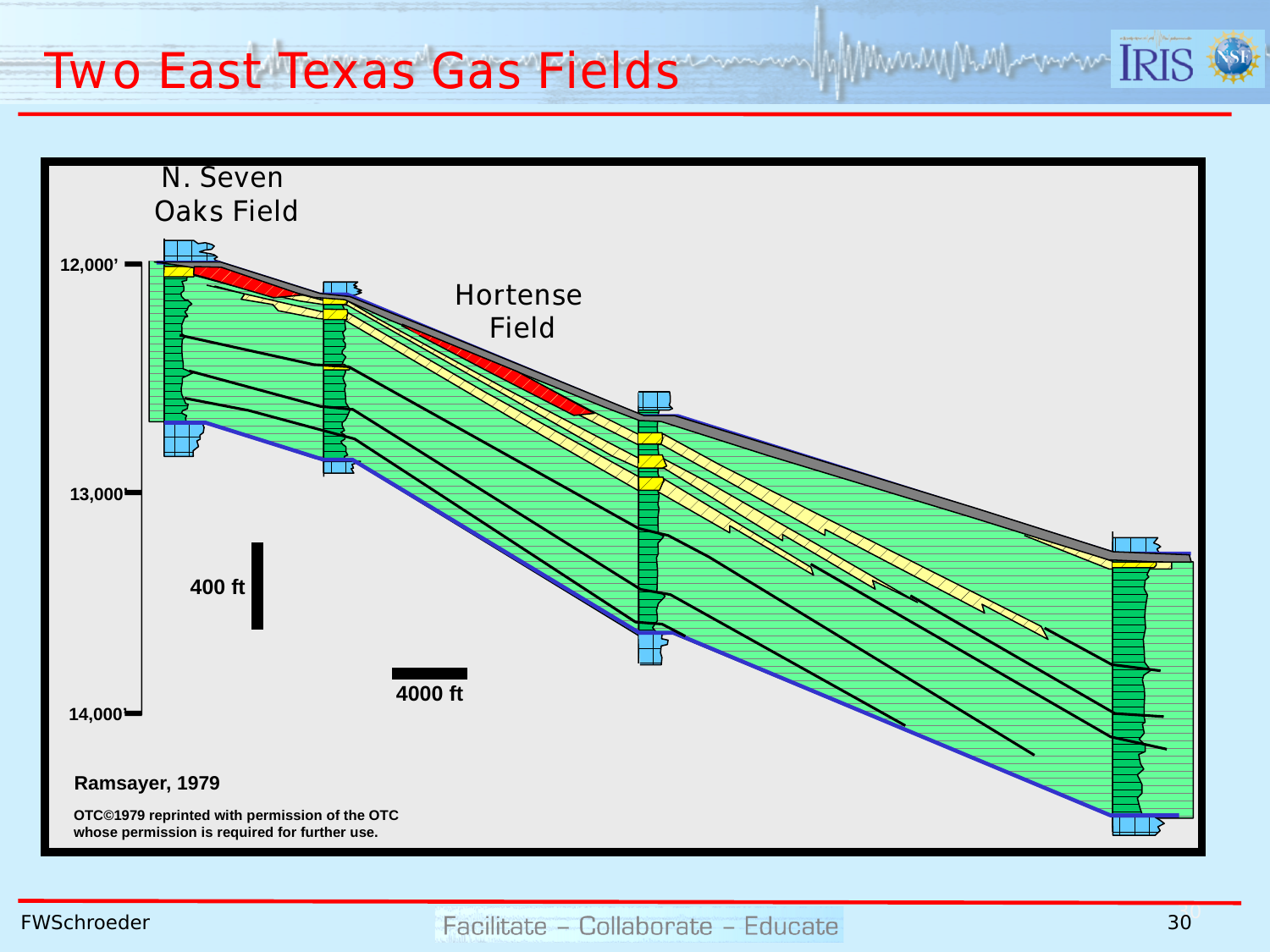

# Two East Texas Gas Fields
N. Seven
Oaks Field

12,000’

Hortense
 Field

13,000’

400 ft

4000 ft
14,000’

Ramsayer, 1979
OTC©1979 reprinted with permission of the OTC whose permission is required for further use.